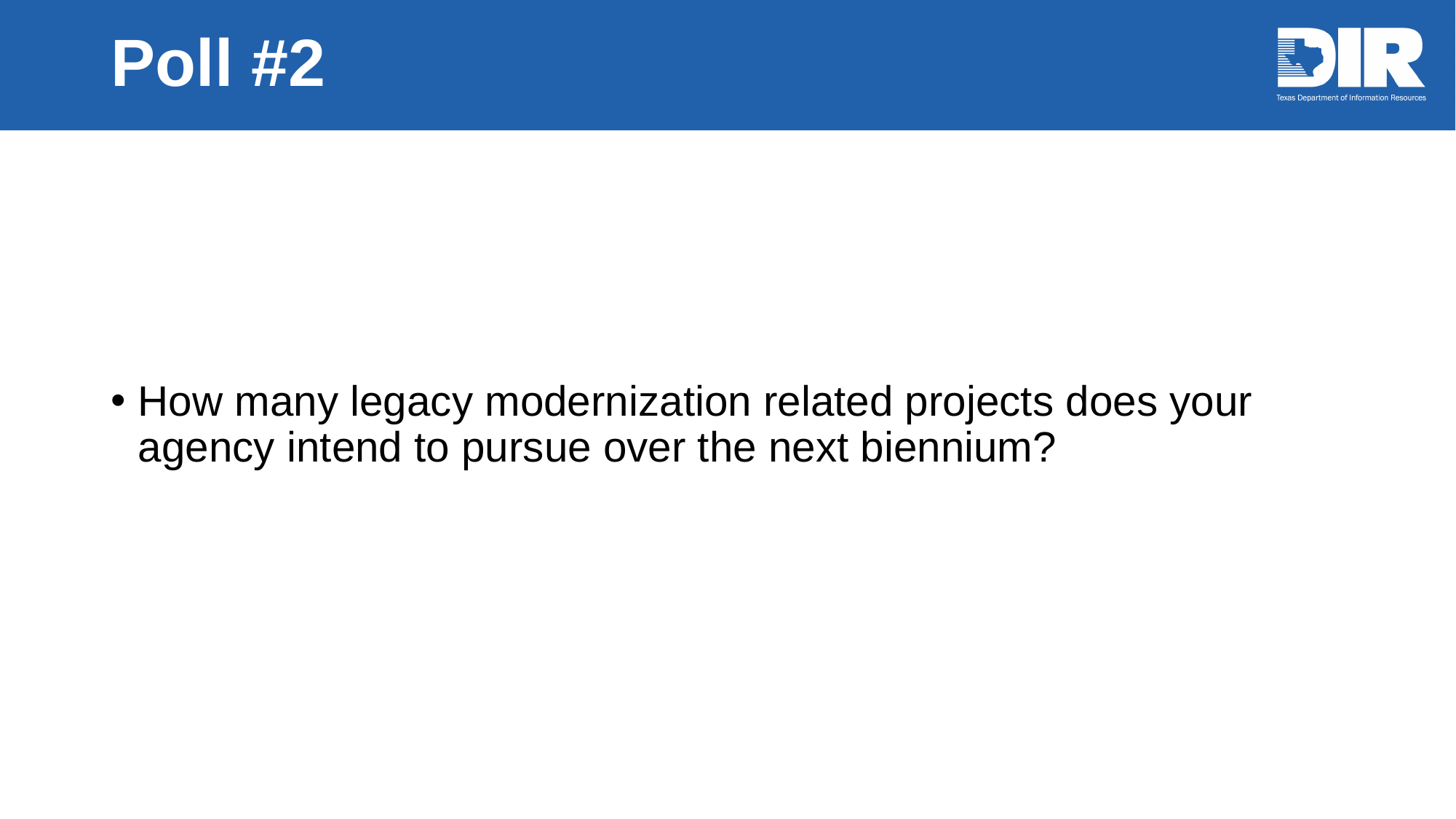

# Poll #2

How many legacy modernization related projects does your agency intend to pursue over the next biennium?